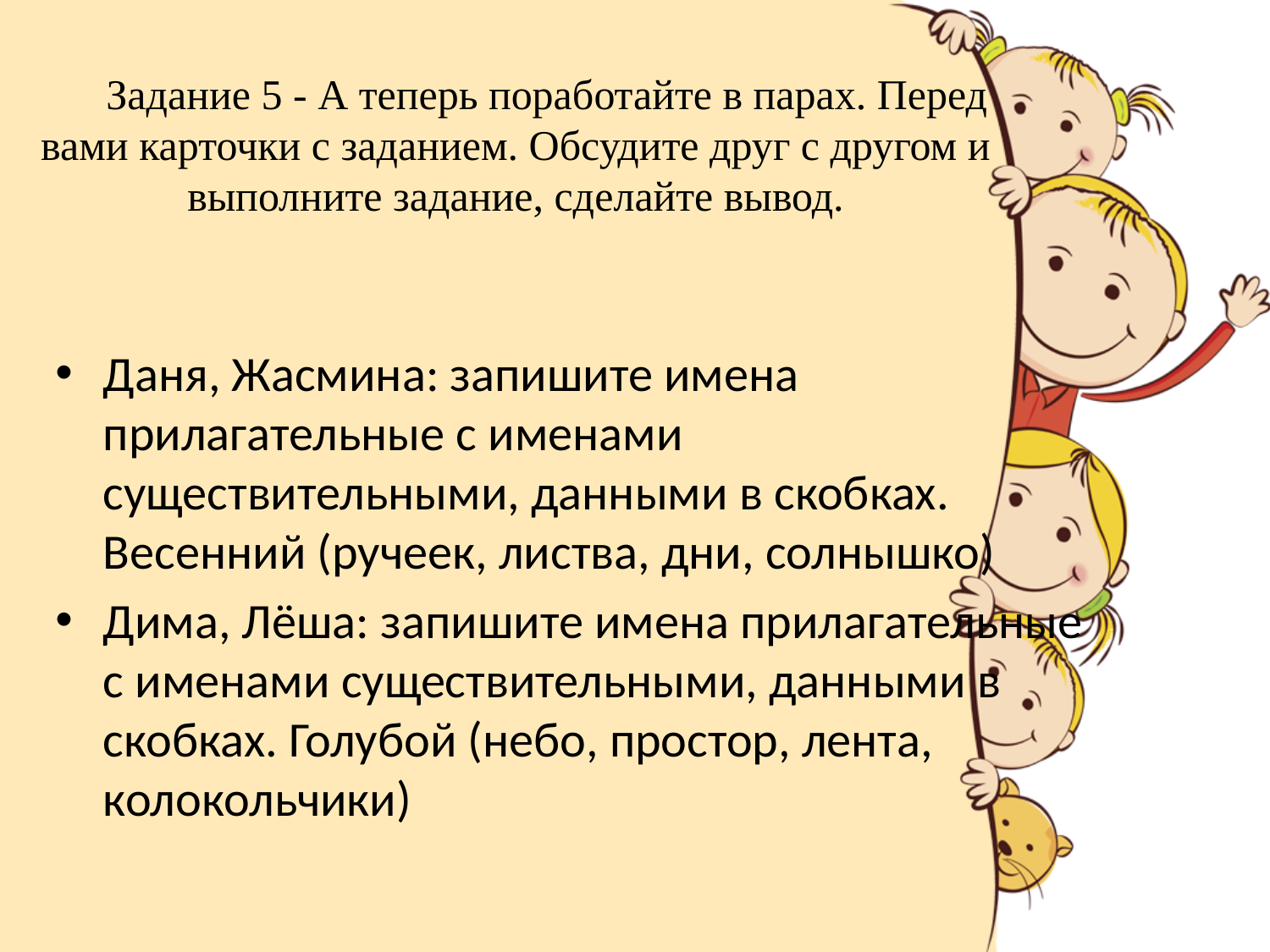

# Задание 5 - А теперь поработайте в парах. Перед вами карточки с заданием. Обсудите друг с другом и выполните задание, сделайте вывод.
Даня, Жасмина: запишите имена прилагательные с именами существительными, данными в скобках. Весенний (ручеек, листва, дни, солнышко)
Дима, Лёша: запишите имена прилагательные с именами существительными, данными в скобках. Голубой (небо, простор, лента, колокольчики)